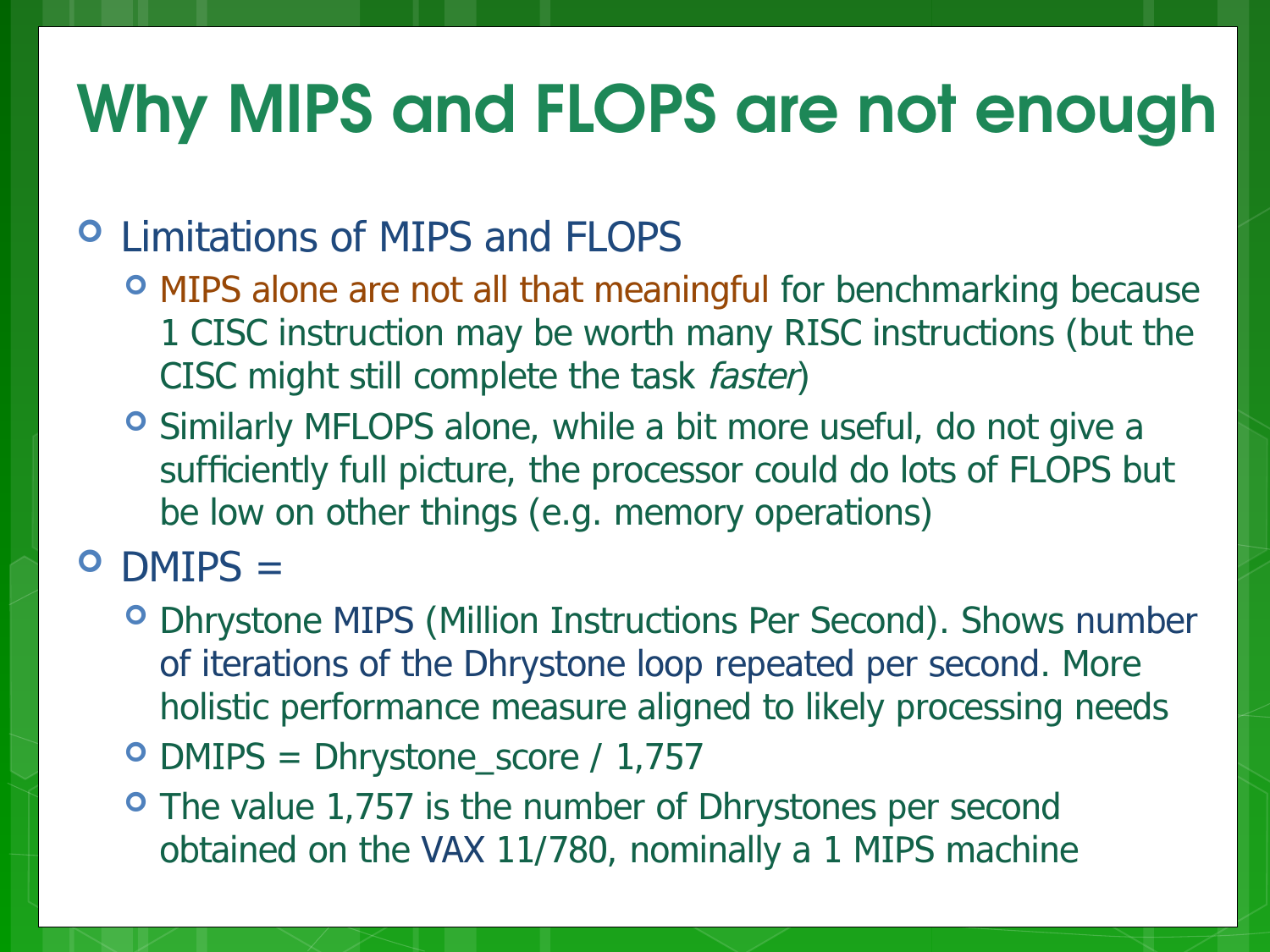

# Why MIPS and FLOPS are not enough
Limitations of MIPS and FLOPS
MIPS alone are not all that meaningful for benchmarking because 1 CISC instruction may be worth many RISC instructions (but the CISC might still complete the task faster)
Similarly MFLOPS alone, while a bit more useful, do not give a sufficiently full picture, the processor could do lots of FLOPS but be low on other things (e.g. memory operations)
DMIPS =
Dhrystone MIPS (Million Instructions Per Second). Shows number of iterations of the Dhrystone loop repeated per second. More holistic performance measure aligned to likely processing needs
DMIPS = Dhrystone_score / 1,757
The value 1,757 is the number of Dhrystones per second obtained on the VAX 11/780, nominally a 1 MIPS machine